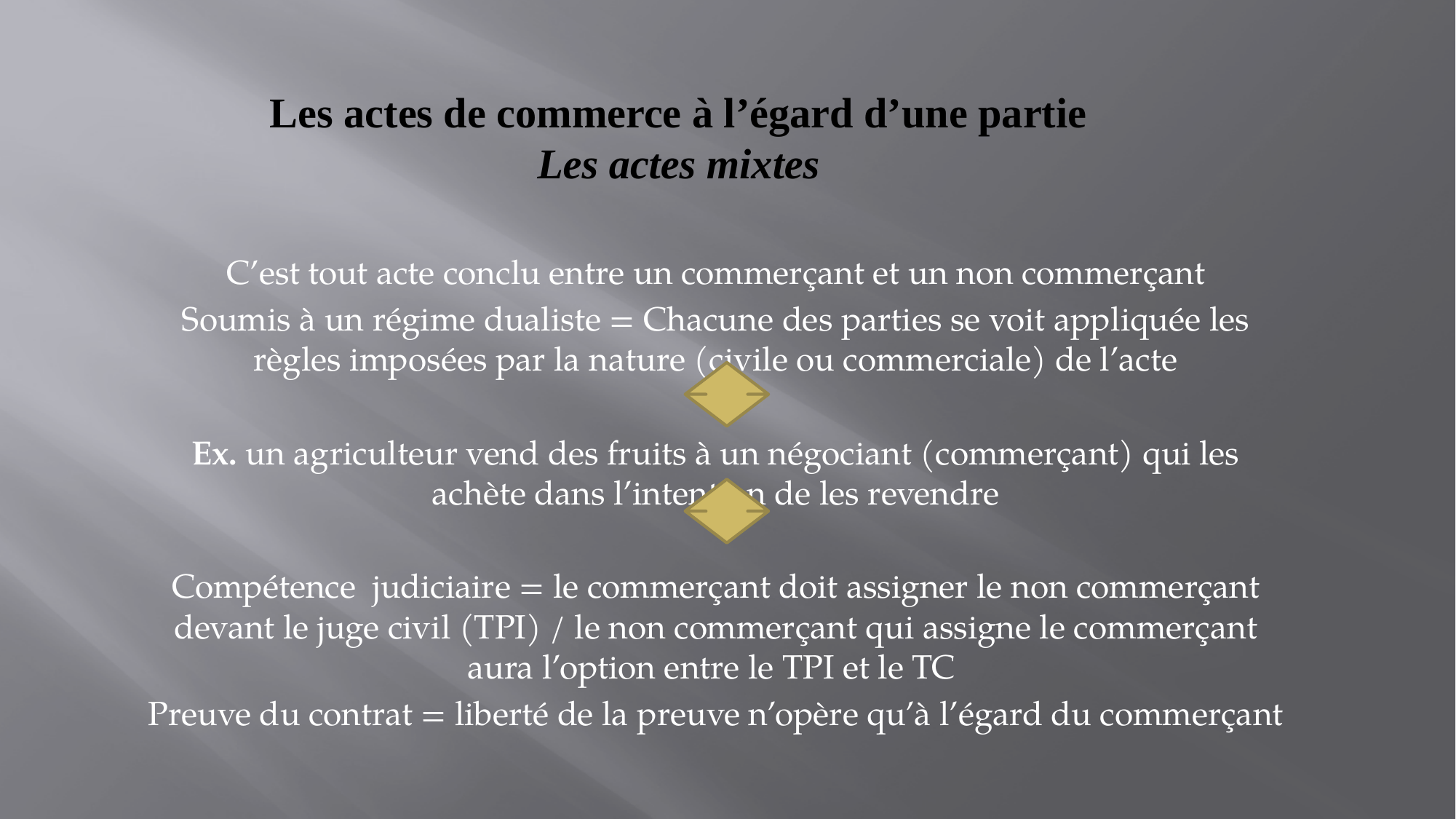

# Les actes de commerce à l’égard d’une partie Les actes mixtes
C’est tout acte conclu entre un commerçant et un non commerçant
Soumis à un régime dualiste = Chacune des parties se voit appliquée les règles imposées par la nature (civile ou commerciale) de l’acte

Ex. un agriculteur vend des fruits à un négociant (commerçant) qui les achète dans l’intention de les revendre

Compétence  judiciaire = le commerçant doit assigner le non commerçant devant le juge civil (TPI) / le non commerçant qui assigne le commerçant aura l’option entre le TPI et le TC
Preuve du contrat = liberté de la preuve n’opère qu’à l’égard du commerçant